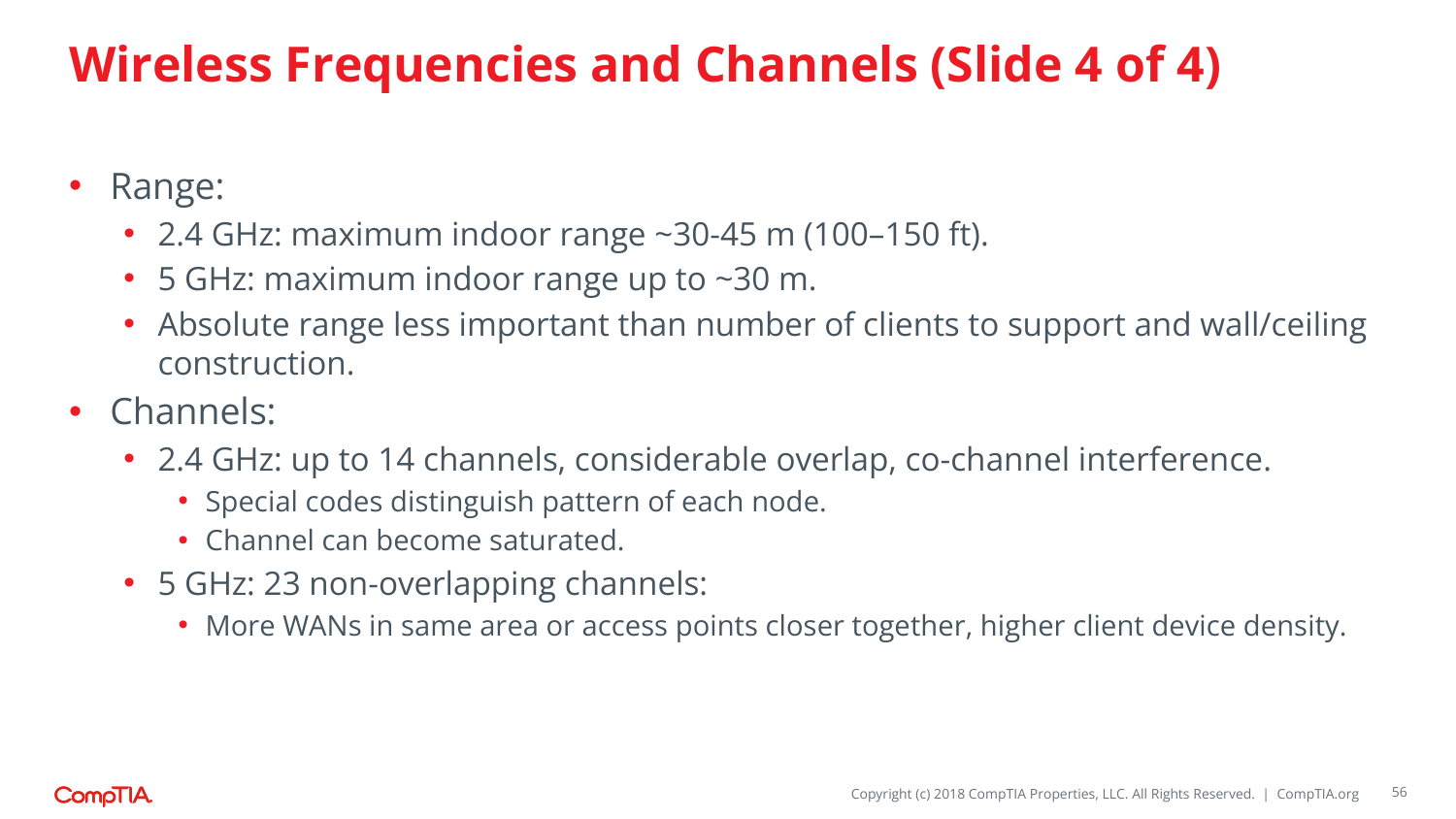

# Wireless Frequencies and Channels (Slide 4 of 4)
Range:
2.4 GHz: maximum indoor range ~30-45 m (100–150 ft).
5 GHz: maximum indoor range up to ~30 m.
Absolute range less important than number of clients to support and wall/ceiling construction.
Channels:
2.4 GHz: up to 14 channels, considerable overlap, co-channel interference.
Special codes distinguish pattern of each node.
Channel can become saturated.
5 GHz: 23 non-overlapping channels:
More WANs in same area or access points closer together, higher client device density.

56